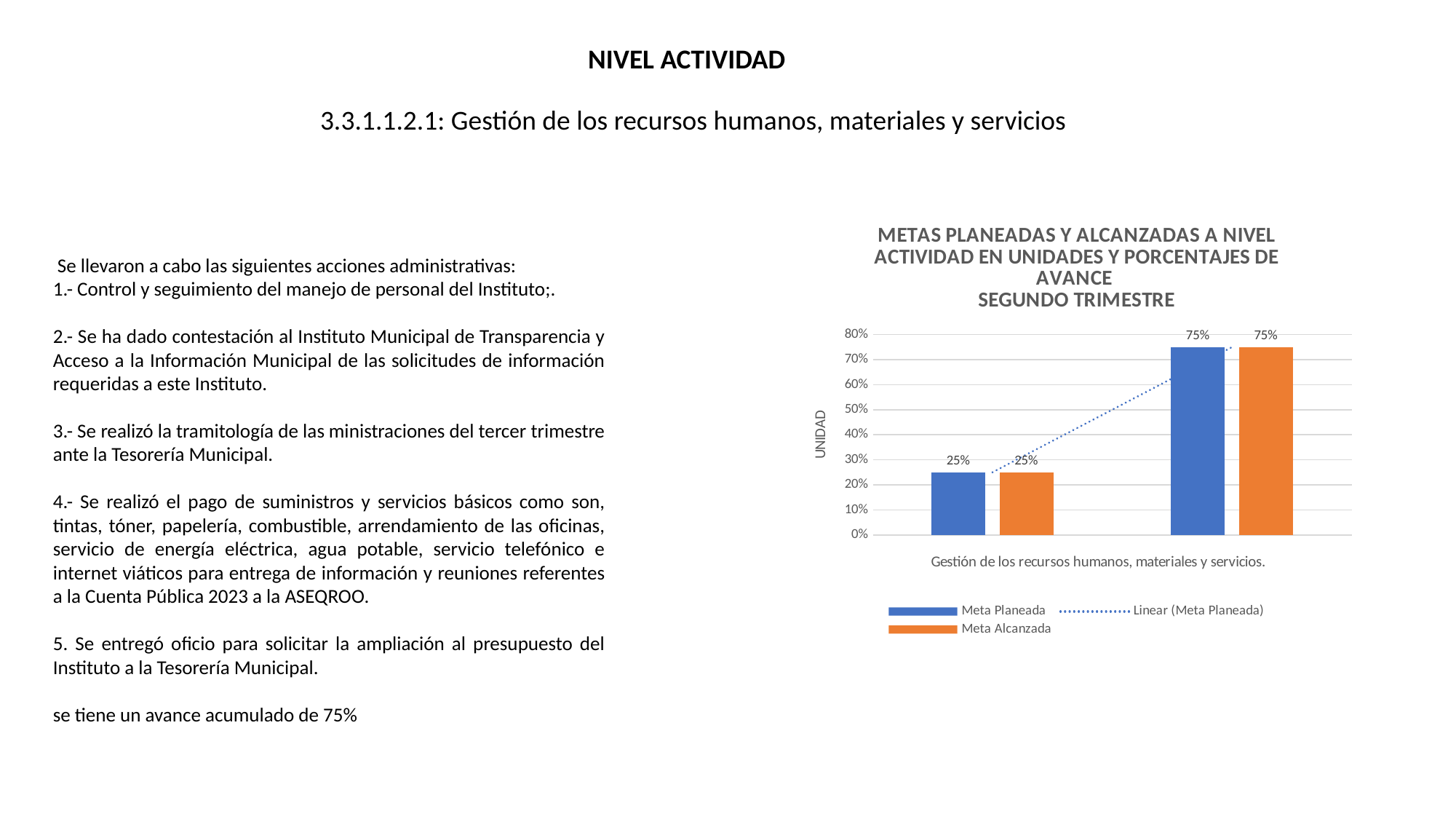

NIVEL ACTIVIDAD
3.3.1.1.2.1: Gestión de los recursos humanos, materiales y servicios

### Chart: METAS PLANEADAS Y ALCANZADAS A NIVEL ACTIVIDAD EN UNIDADES Y PORCENTAJES DE AVANCE
SEGUNDO TRIMESTRE

| Category | Meta Planeada | Meta Alcanzada |
|---|---|---|
 Se llevaron a cabo las siguientes acciones administrativas:
1.- Control y seguimiento del manejo de personal del Instituto;.

2.- Se ha dado contestación al Instituto Municipal de Transparencia y Acceso a la Información Municipal de las solicitudes de información requeridas a este Instituto.

3.- Se realizó la tramitología de las ministraciones del tercer trimestre ante la Tesorería Municipal.

4.- Se realizó el pago de suministros y servicios básicos como son, tintas, tóner, papelería, combustible, arrendamiento de las oficinas, servicio de energía eléctrica, agua potable, servicio telefónico e internet viáticos para entrega de información y reuniones referentes a la Cuenta Pública 2023 a la ASEQROO.

5. Se entregó oficio para solicitar la ampliación al presupuesto del Instituto a la Tesorería Municipal.

se tiene un avance acumulado de 75%